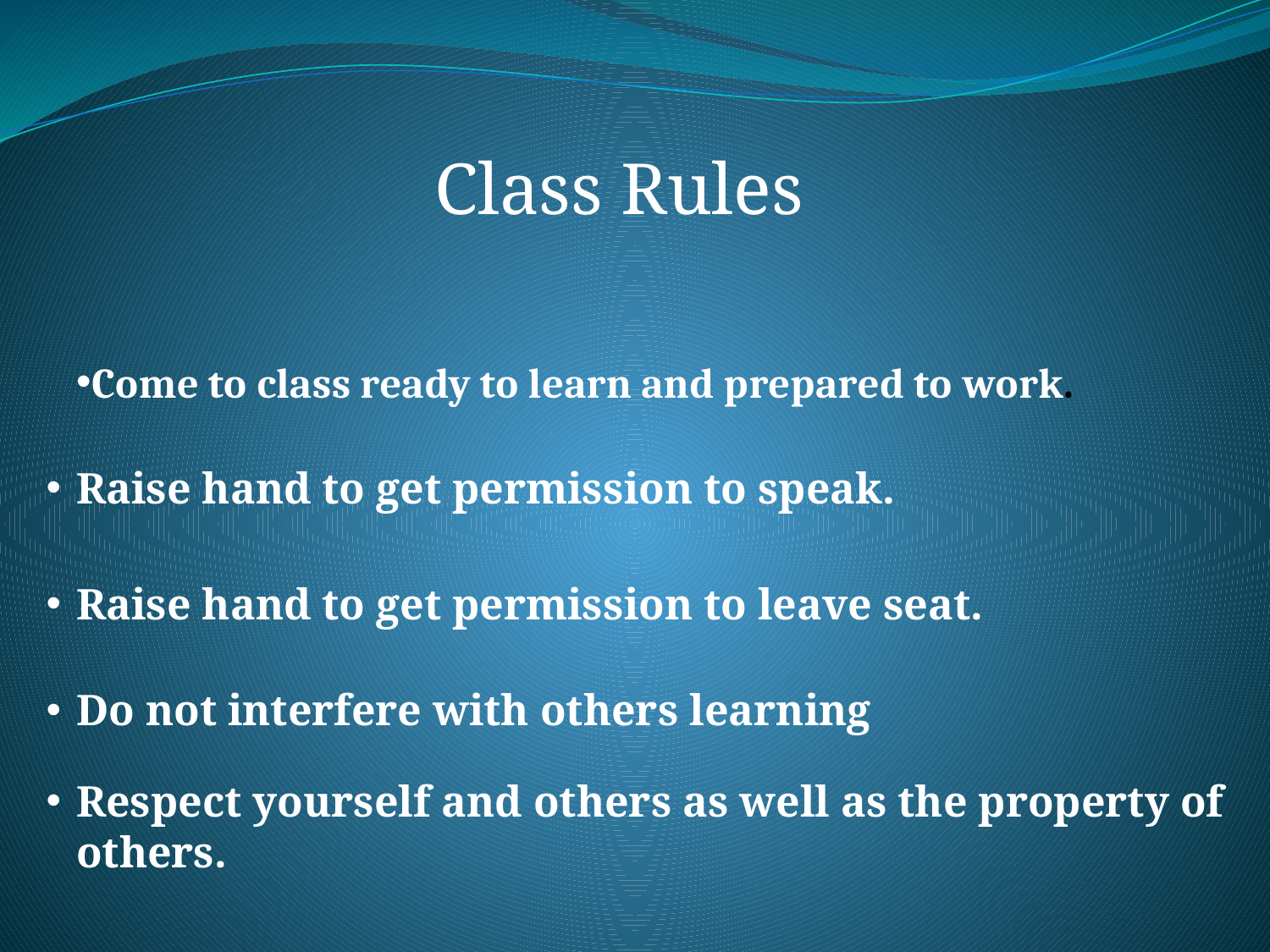

Class Rules
Come to class ready to learn and prepared to work.
Raise hand to get permission to speak.
Raise hand to get permission to leave seat.
Do not interfere with others learning
Respect yourself and others as well as the property of others.